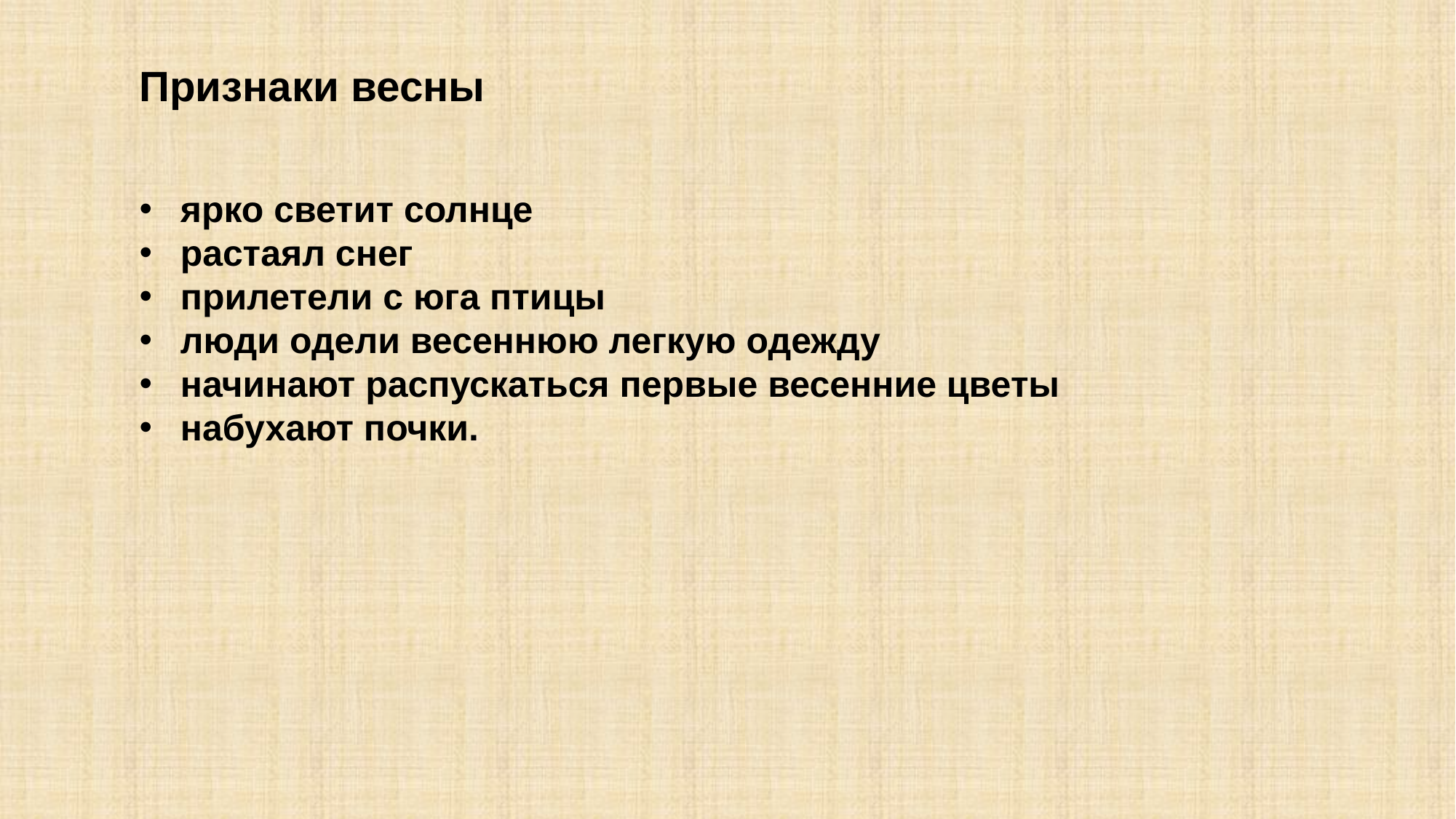

Признаки весны
ярко светит солнце
растаял снег
прилетели с юга птицы
люди одели весеннюю легкую одежду
начинают распускаться первые весенние цветы
набухают почки.